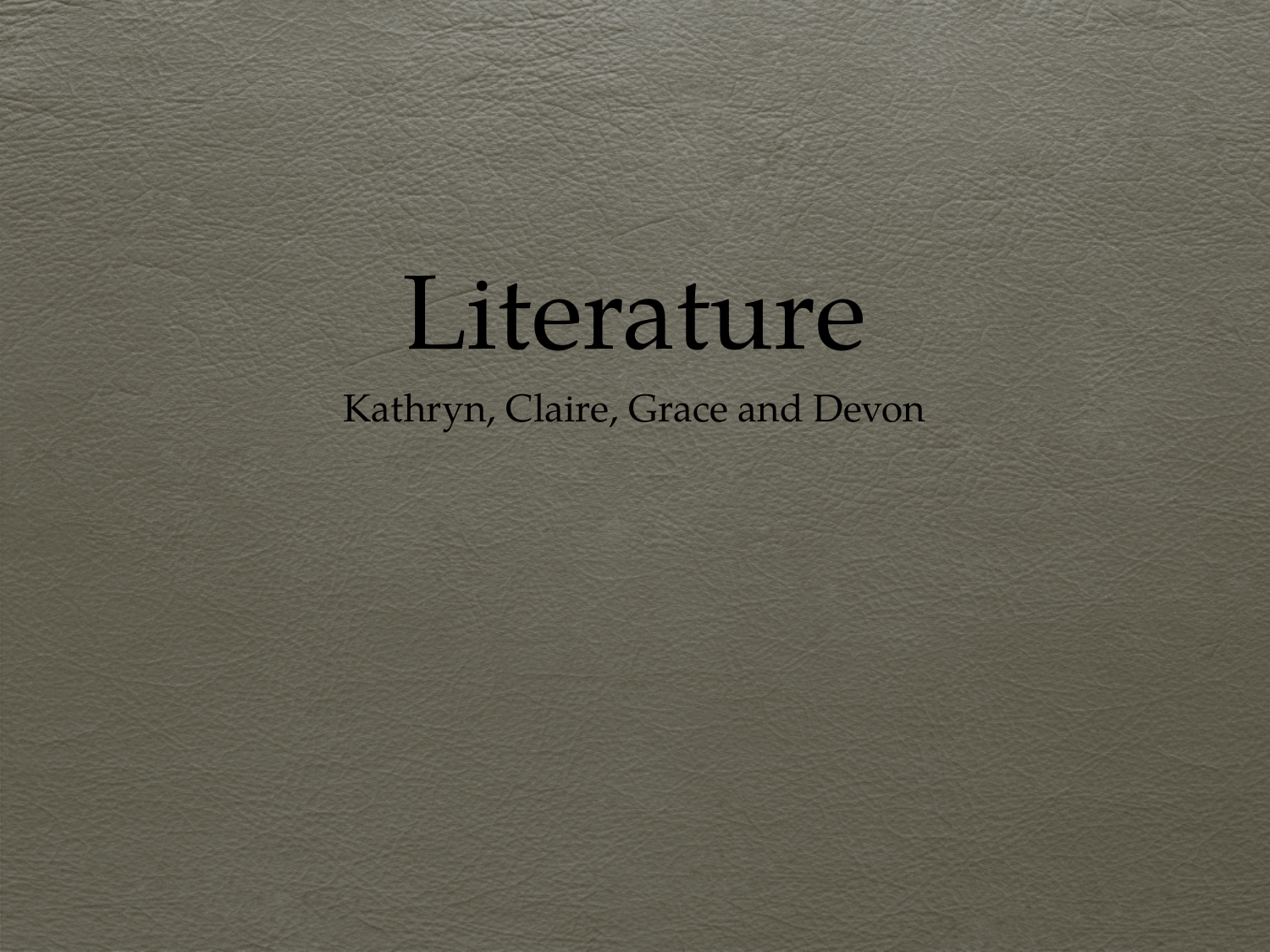

# Literature
Kathryn, Claire, Grace and Devon